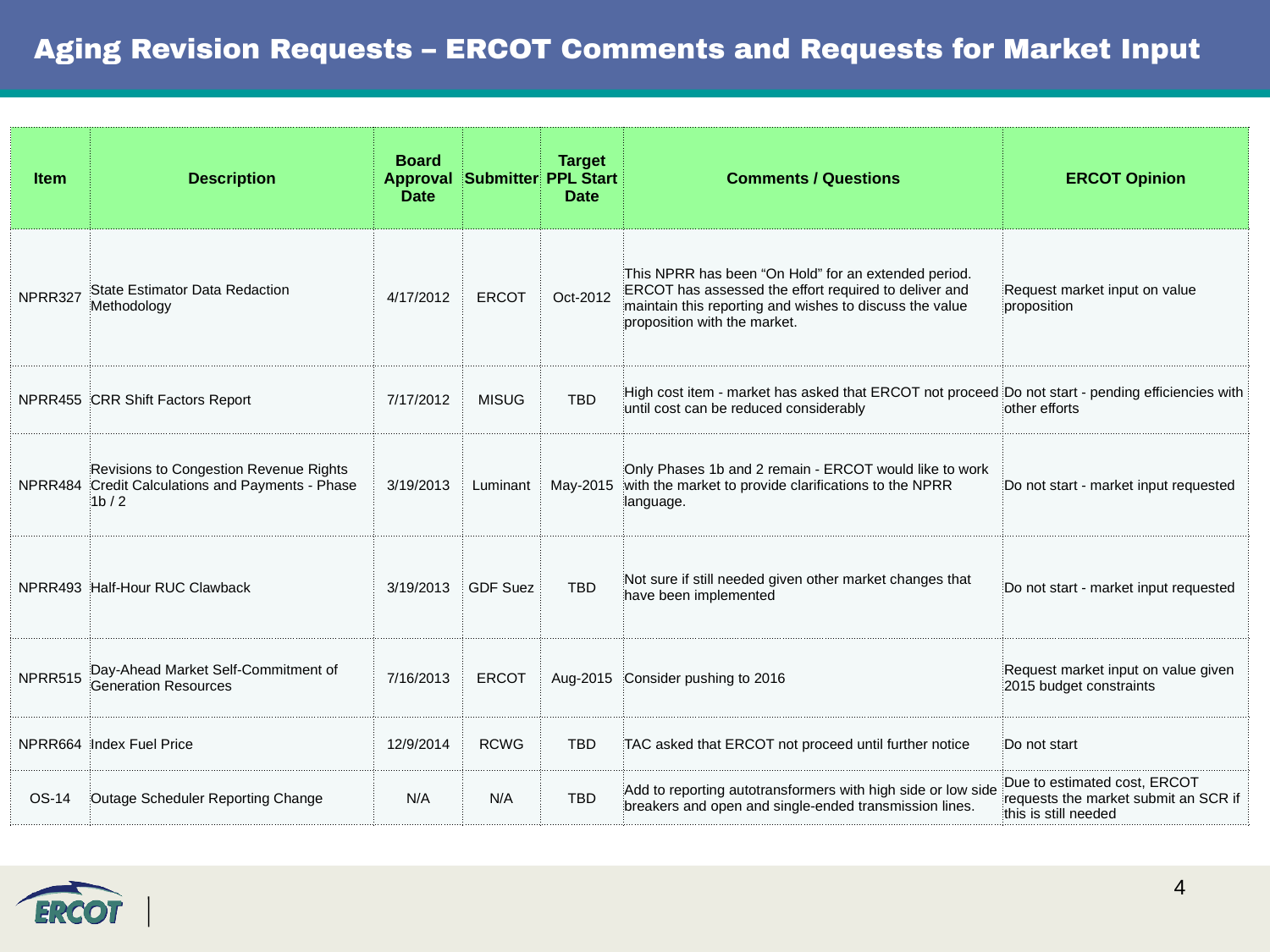

# Aging Revision Requests – ERCOT Comments and Requests for Market Input
| Item | Description | Board Approval Date | Submitter | Target PPL Start Date | Comments / Questions | ERCOT Opinion |
| --- | --- | --- | --- | --- | --- | --- |
| NPRR327 | State Estimator Data Redaction Methodology | 4/17/2012 | ERCOT | Oct-2012 | This NPRR has been “On Hold” for an extended period. ERCOT has assessed the effort required to deliver and maintain this reporting and wishes to discuss the value proposition with the market. | Request market input on value proposition |
| NPRR455 | CRR Shift Factors Report | 7/17/2012 | MISUG | TBD | High cost item - market has asked that ERCOT not proceed until cost can be reduced considerably | Do not start - pending efficiencies with other efforts |
| NPRR484 | Revisions to Congestion Revenue Rights Credit Calculations and Payments - Phase 1b / 2 | 3/19/2013 | Luminant | May-2015 | Only Phases 1b and 2 remain - ERCOT would like to work with the market to provide clarifications to the NPRR language. | Do not start - market input requested |
| NPRR493 | Half-Hour RUC Clawback | 3/19/2013 | GDF Suez | TBD | Not sure if still needed given other market changes that have been implemented | Do not start - market input requested |
| NPRR515 | Day-Ahead Market Self-Commitment of Generation Resources | 7/16/2013 | ERCOT | Aug-2015 | Consider pushing to 2016 | Request market input on value given 2015 budget constraints |
| NPRR664 | Index Fuel Price | 12/9/2014 | RCWG | TBD | TAC asked that ERCOT not proceed until further notice | Do not start |
| OS-14 | Outage Scheduler Reporting Change | N/A | N/A | TBD | Add to reporting autotransformers with high side or low side breakers and open and single-ended transmission lines. | Due to estimated cost, ERCOT requests the market submit an SCR if this is still needed |